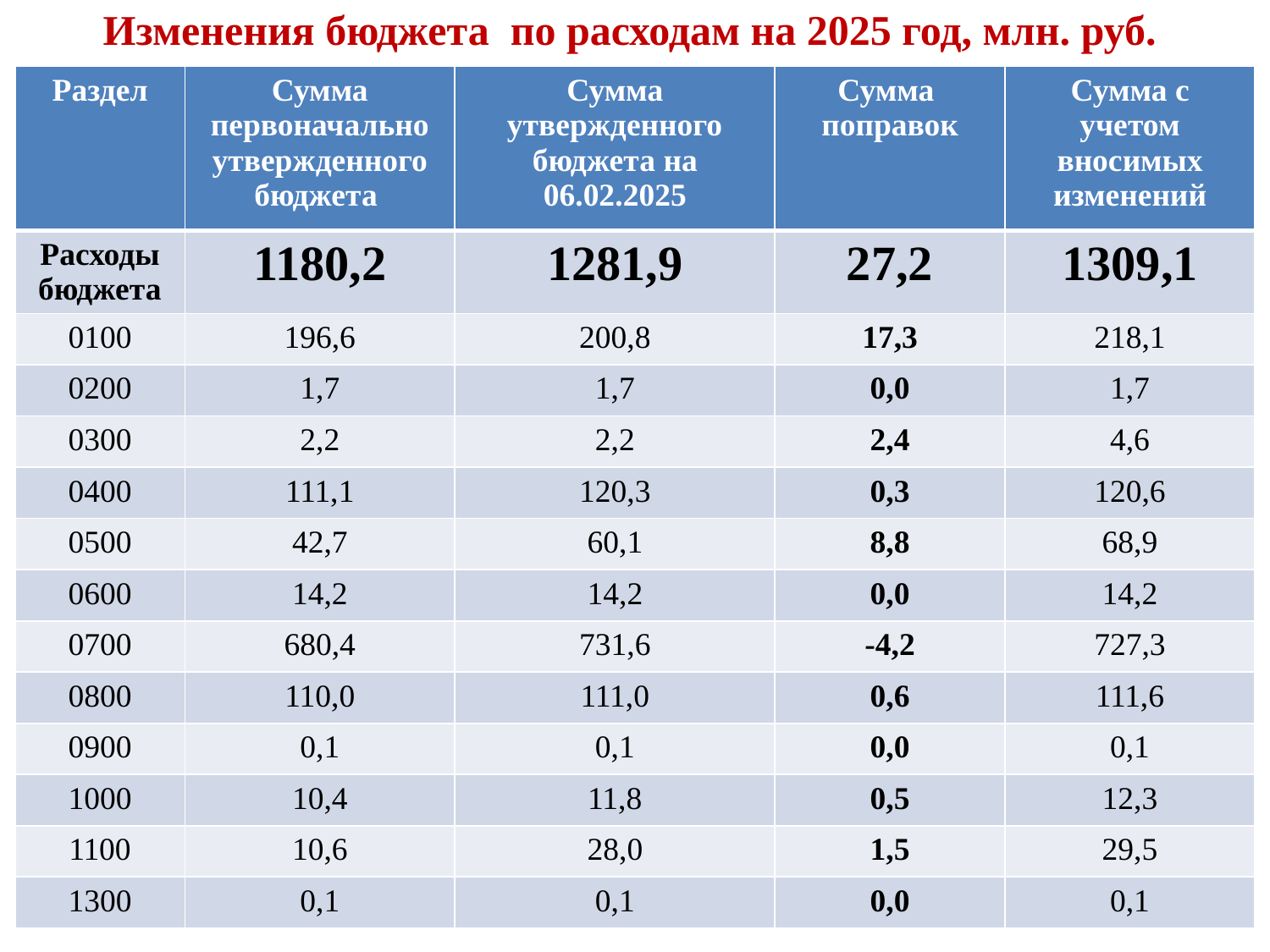

# Изменения бюджета  по расходам на 2025 год, млн. руб.
| Раздел | Сумма первоначально утвержденного бюджета | Сумма утвержденного бюджета на 06.02.2025 | Сумма поправок | Сумма с учетом вносимых изменений |
| --- | --- | --- | --- | --- |
| Расходы бюджета | 1180,2 | 1281,9 | 27,2 | 1309,1 |
| 0100 | 196,6 | 200,8 | 17,3 | 218,1 |
| 0200 | 1,7 | 1,7 | 0,0 | 1,7 |
| 0300 | 2,2 | 2,2 | 2,4 | 4,6 |
| 0400 | 111,1 | 120,3 | 0,3 | 120,6 |
| 0500 | 42,7 | 60,1 | 8,8 | 68,9 |
| 0600 | 14,2 | 14,2 | 0,0 | 14,2 |
| 0700 | 680,4 | 731,6 | -4,2 | 727,3 |
| 0800 | 110,0 | 111,0 | 0,6 | 111,6 |
| 0900 | 0,1 | 0,1 | 0,0 | 0,1 |
| 1000 | 10,4 | 11,8 | 0,5 | 12,3 |
| 1100 | 10,6 | 28,0 | 1,5 | 29,5 |
| 1300 | 0,1 | 0,1 | 0,0 | 0,1 |